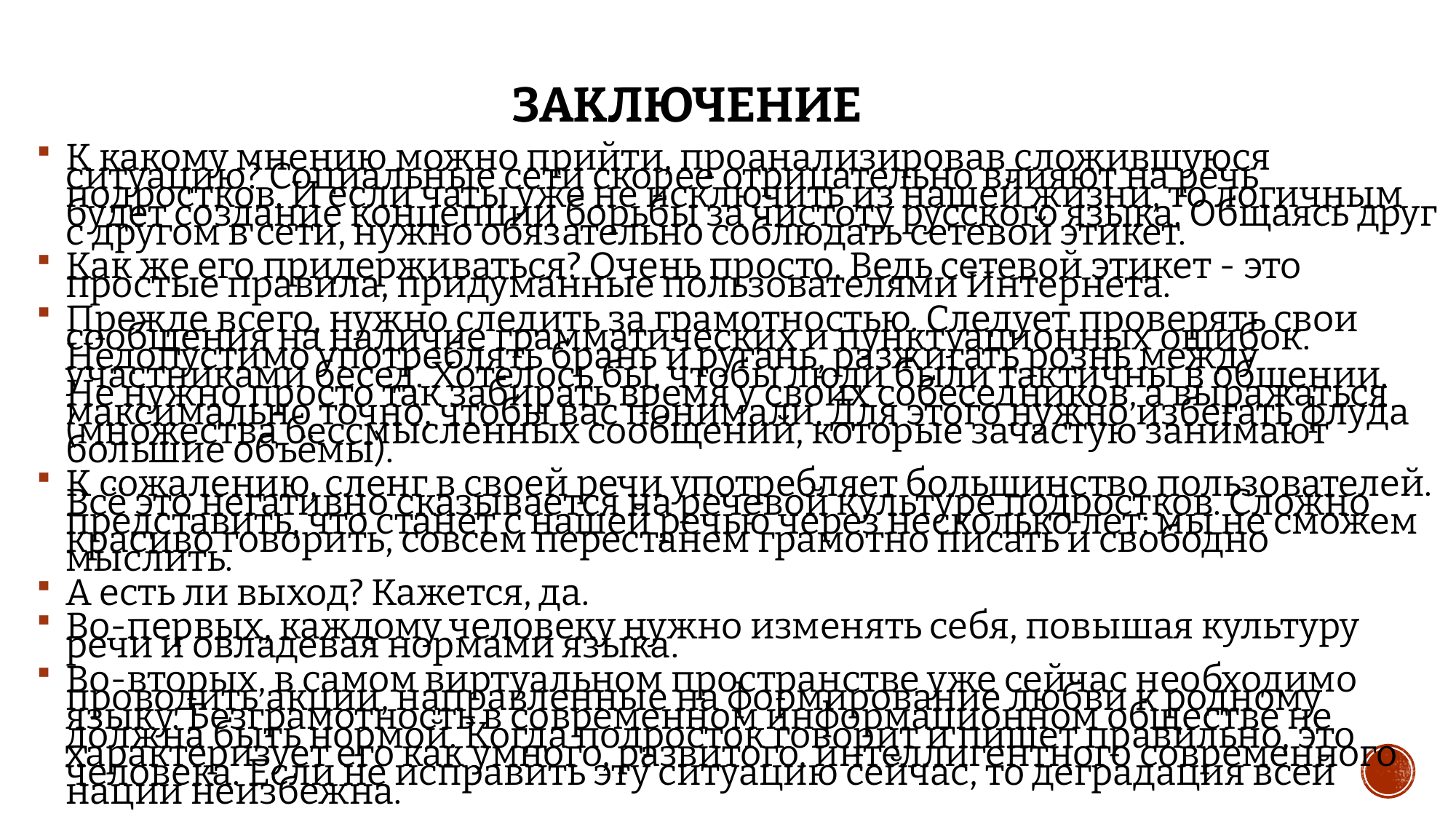

# Заключение
К какому мнению можно прийти, проанализировав сложившуюся ситуацию? Социальные сети скорее отрицательно влияют на речь подростков. И если чаты уже не исключить из нашей жизни, то логичным будет создание концепции борьбы за чистоту русского языка. Общаясь друг с другом в сети, нужно обязательно соблюдать сетевой этикет.
Как же его придерживаться? Очень просто. Ведь сетевой этикет - это простые правила, придуманные пользователями Интернета.
Прежде всего, нужно следить за грамотностью. Следует проверять свои сообщения на наличие грамматических и пунктуационных ошибок. Недопустимо употреблять брань и ругань, разжигать рознь между участниками бесед. Хотелось бы, чтобы люди были тактичны в общении. Не нужно просто так забирать время у своих собеседников, а выражаться максимально точно, чтобы вас понимали. Для этого нужно избегать флуда (множества бессмысленных сообщений, которые зачастую занимают большие объёмы).
К сожалению, сленг в своей речи употребляет большинство пользователей. Всё это негативно сказывается на речевой культуре подростков. Сложно представить, что станет с нашей речью через несколько лет: мы не сможем красиво говорить, совсем перестанем грамотно писать и свободно мыслить.
А есть ли выход? Кажется, да.
Во-первых, каждому человеку нужно изменять себя, повышая культуру речи и овладевая нормами языка.
Во-вторых, в самом виртуальном пространстве уже сейчас необходимо проводить акции, направленные на формирование любви к родному языку. Безграмотность в современном информационном обществе не должна быть нормой. Когда подросток говорит и пишет правильно, это характеризует его как умного, развитого, интеллигентного современного человека. Если не исправить эту ситуацию сейчас, то деградация всей нации неизбежна.